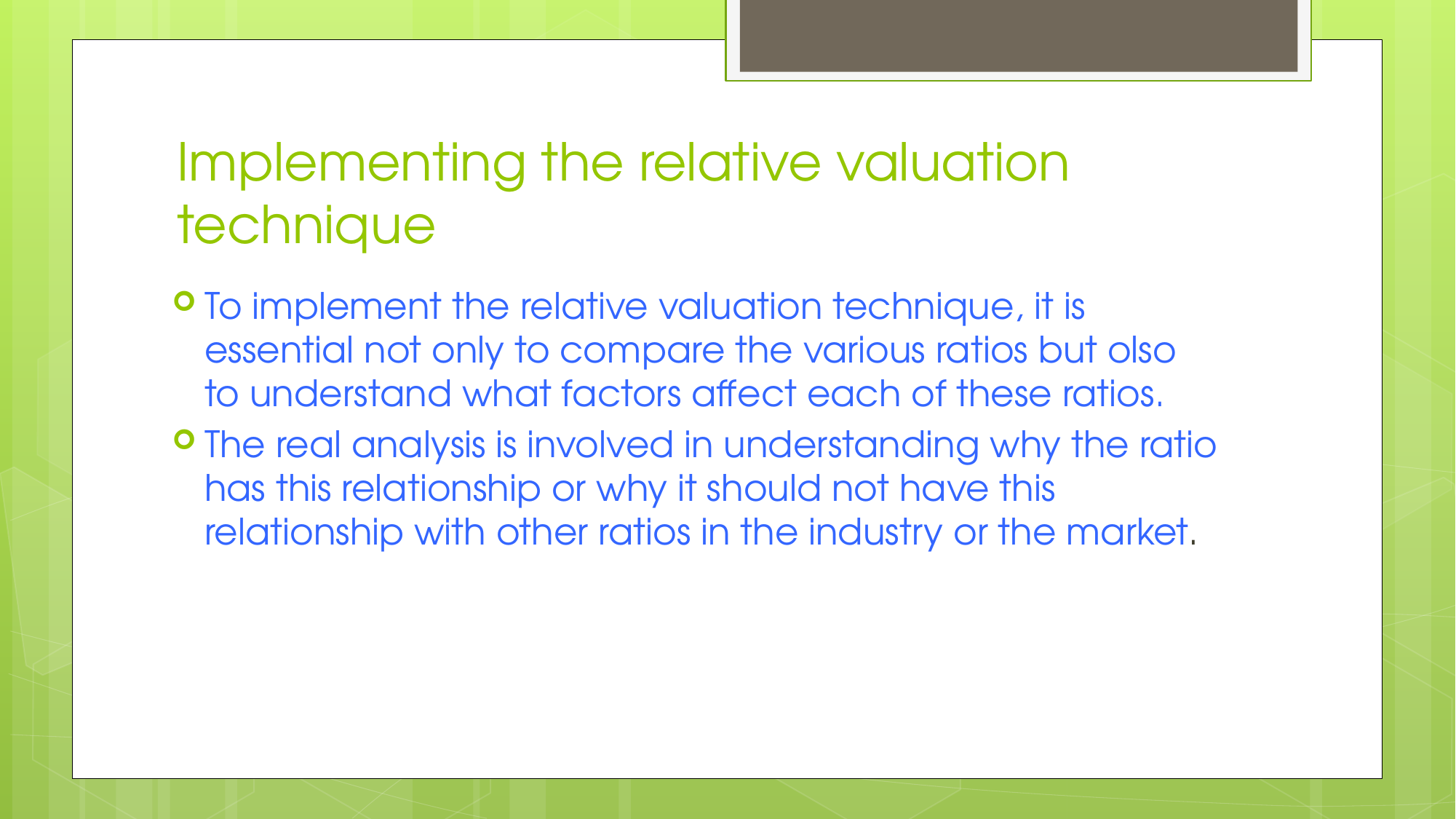

# Implementing the relative valuation technique
To implement the relative valuation technique, it is essential not only to compare the various ratios but olso to understand what factors affect each of these ratios.
The real analysis is involved in understanding why the ratio has this relationship or why it should not have this relationship with other ratios in the industry or the market.